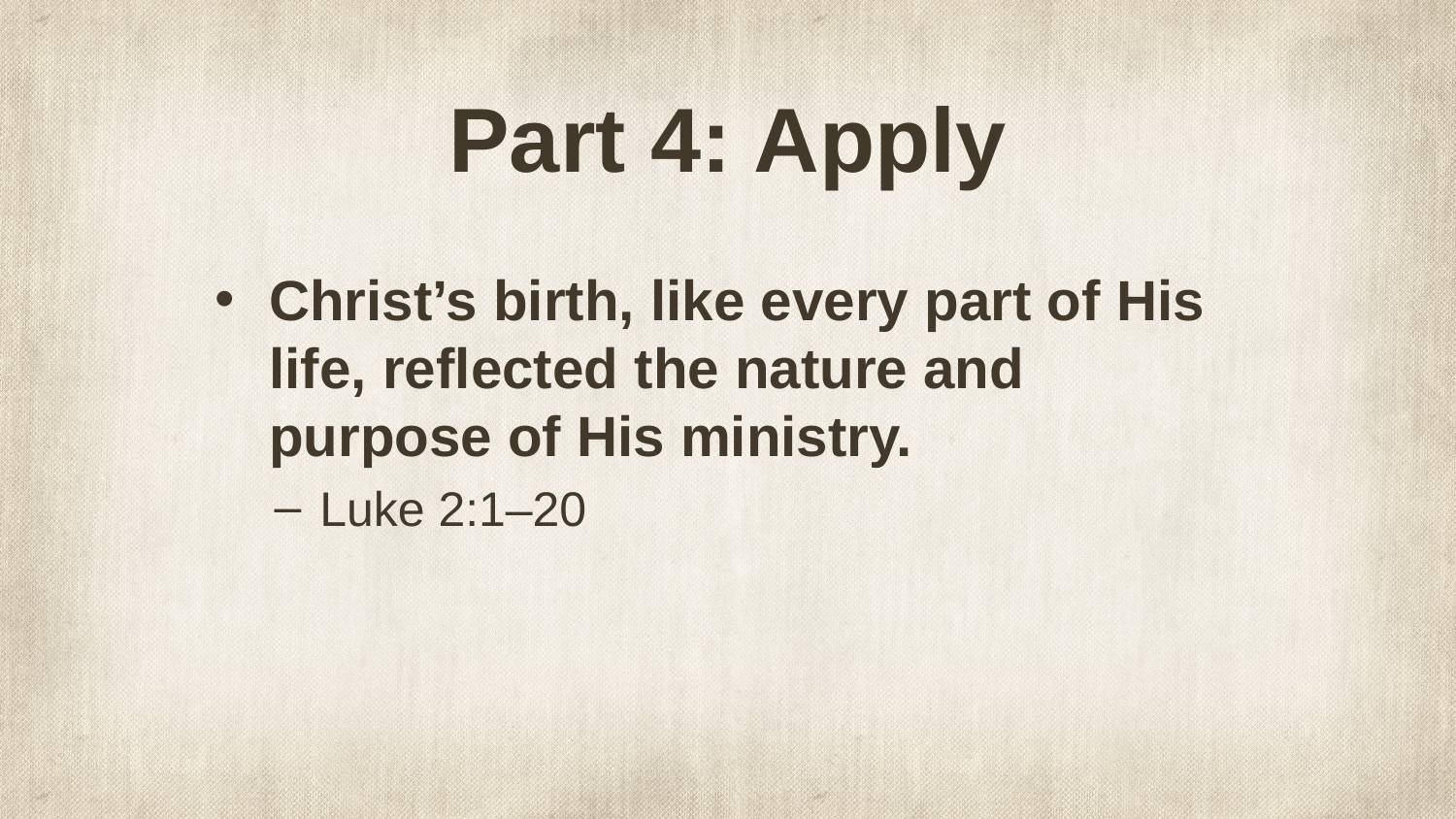

# Part 4: Apply
Christ’s birth, like every part of His life, reflected the nature and purpose of His ministry.
Luke 2:1–20